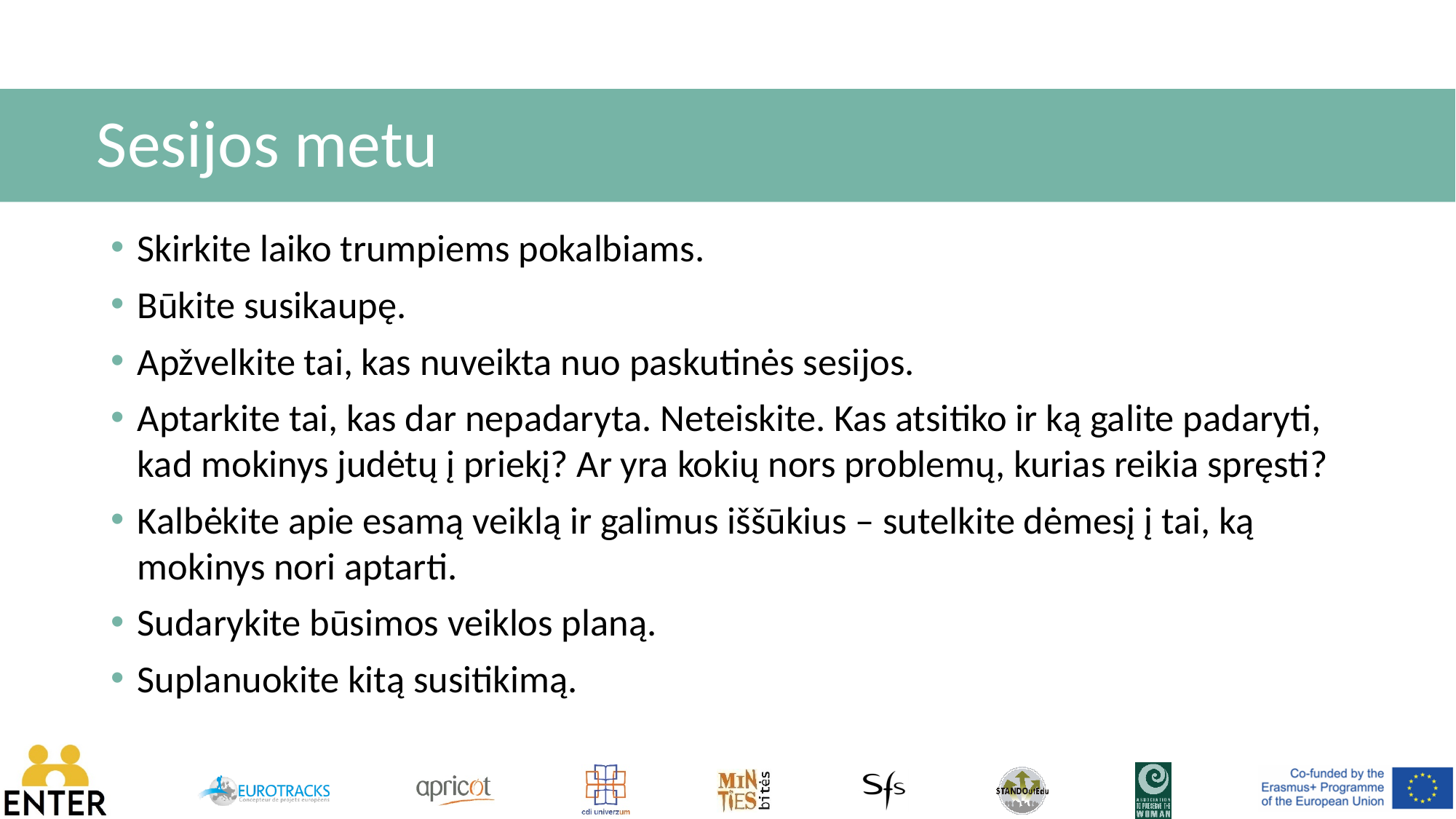

# Sesijos metu
Skirkite laiko trumpiems pokalbiams.
Būkite susikaupę.
Apžvelkite tai, kas nuveikta nuo paskutinės sesijos.
Aptarkite tai, kas dar nepadaryta. Neteiskite. Kas atsitiko ir ką galite padaryti, kad mokinys judėtų į priekį? Ar yra kokių nors problemų, kurias reikia spręsti?
Kalbėkite apie esamą veiklą ir galimus iššūkius – sutelkite dėmesį į tai, ką mokinys nori aptarti.
Sudarykite būsimos veiklos planą.
Suplanuokite kitą susitikimą.